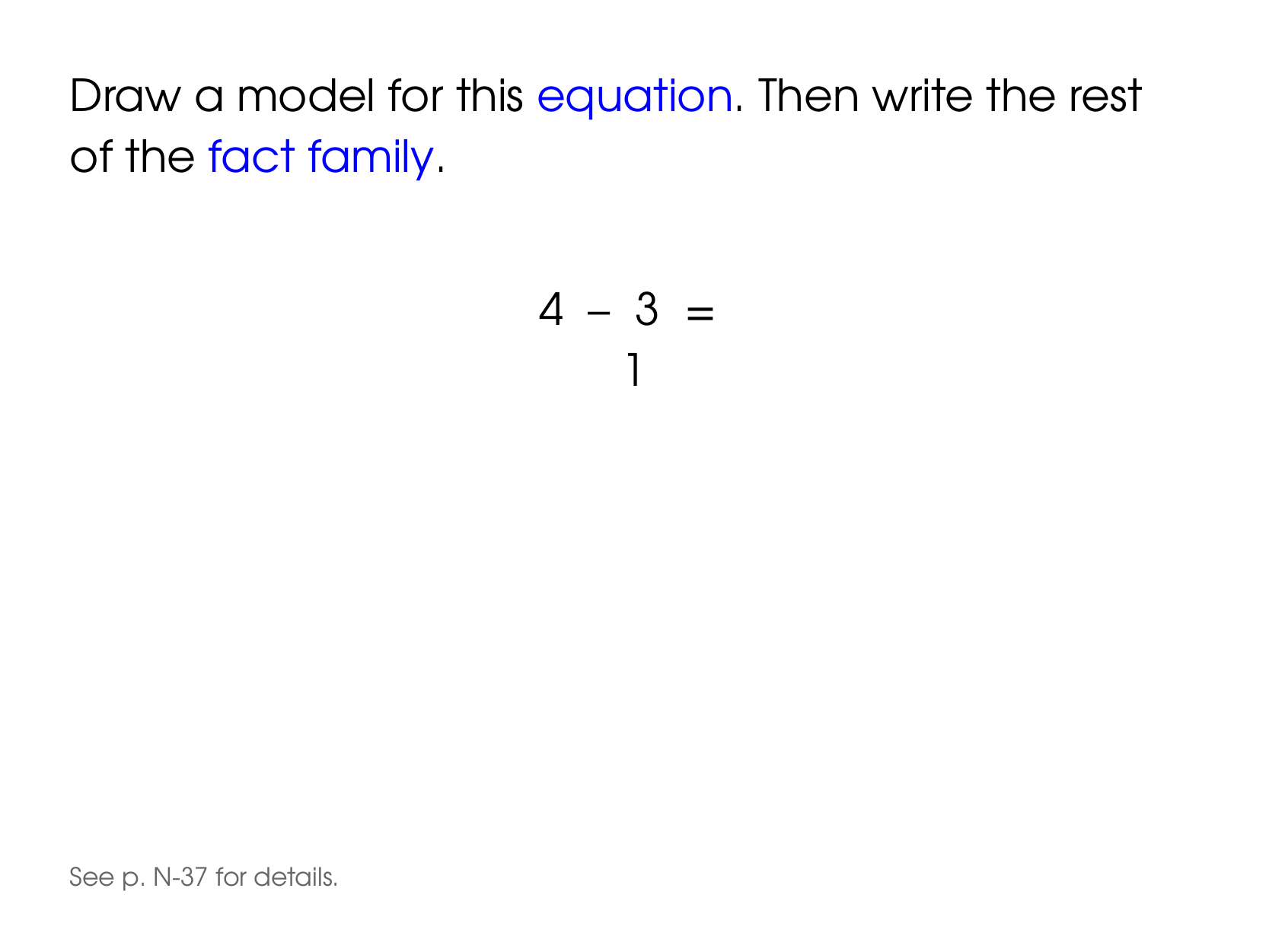

Draw a model for this equation. Then write the rest
of the fact family.
4  –  3  =  1
See p. N-37 for details.